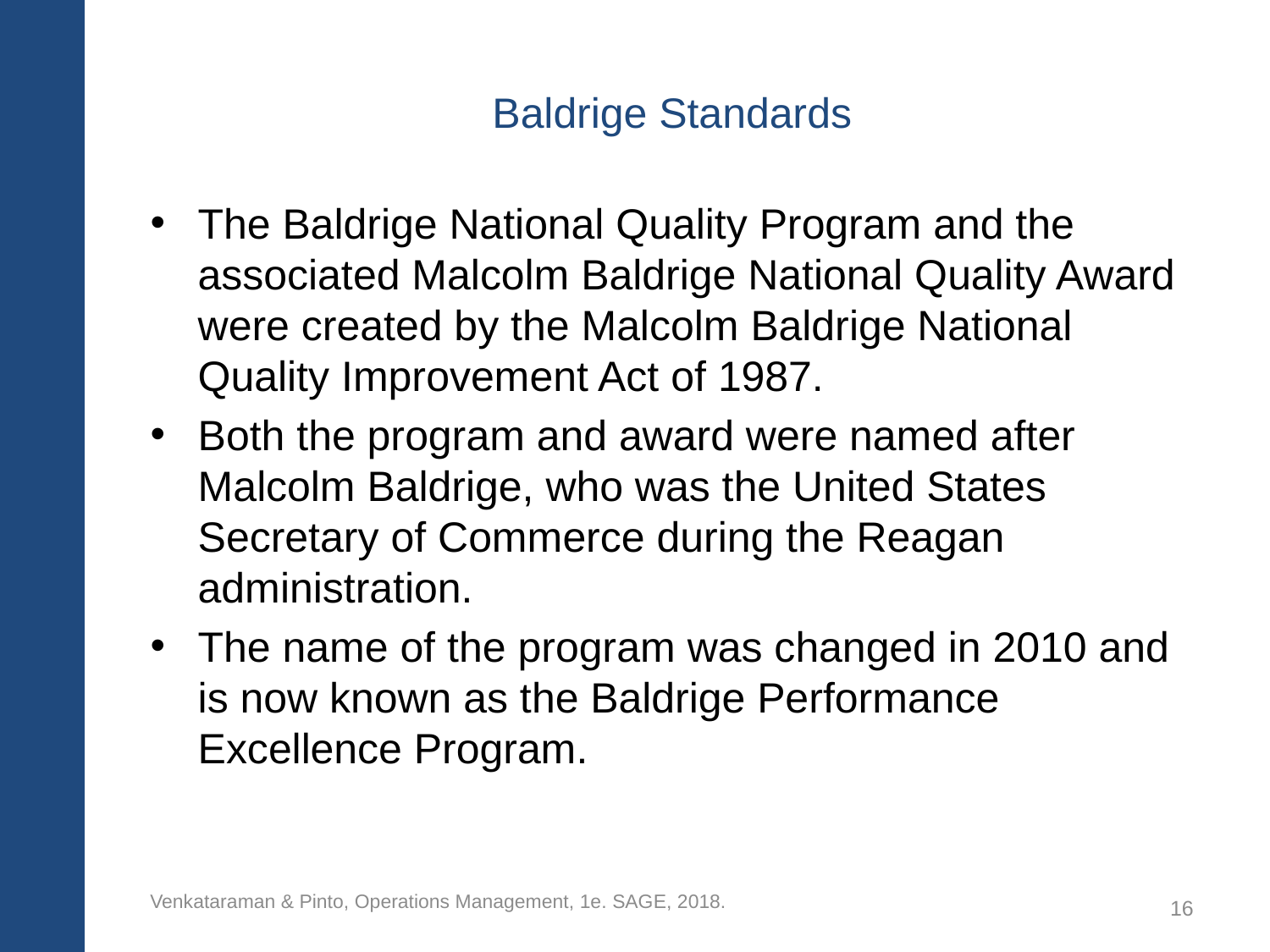

# Baldrige Standards
The Baldrige National Quality Program and the associated Malcolm Baldrige National Quality Award were created by the Malcolm Baldrige National Quality Improvement Act of 1987.
Both the program and award were named after Malcolm Baldrige, who was the United States Secretary of Commerce during the Reagan administration.
The name of the program was changed in 2010 and is now known as the Baldrige Performance Excellence Program.
Venkataraman & Pinto, Operations Management, 1e. SAGE, 2018.
16